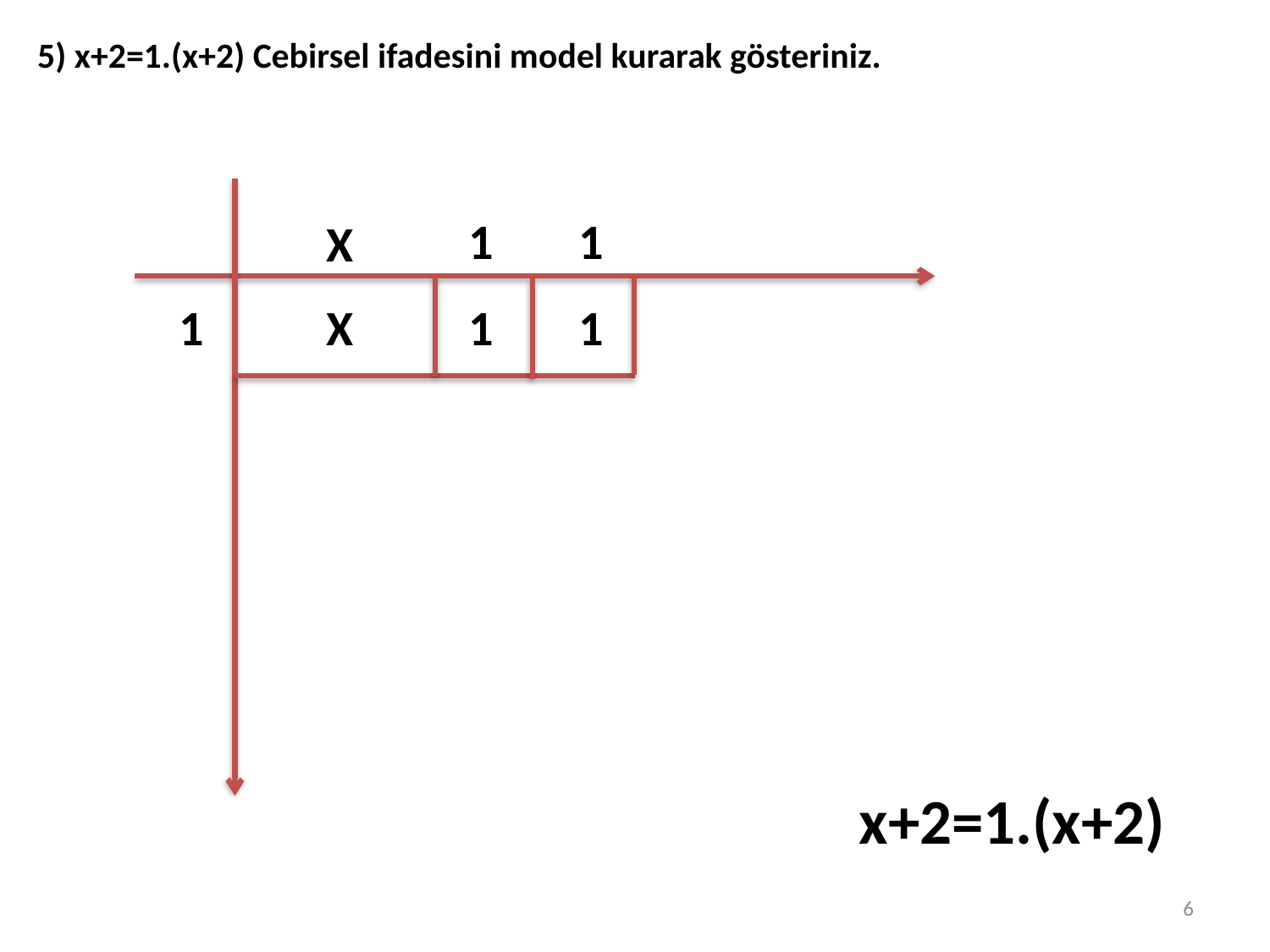

5) x+2=1.(x+2) Cebirsel ifadesini model kurarak gösteriniz.
1
1
X
1
X
1
1
x+2=1.(x+2)
6